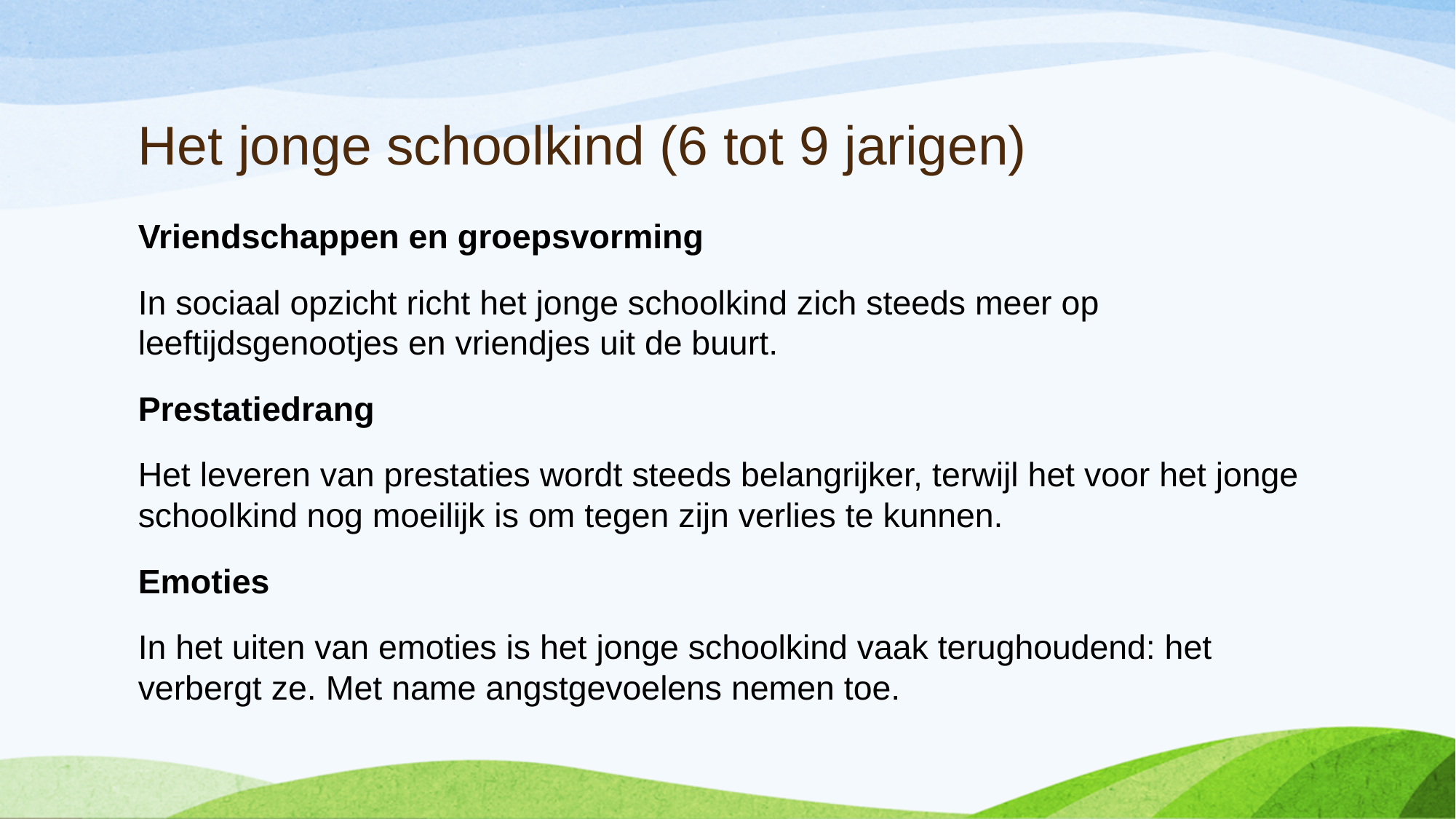

# Het jonge schoolkind (6 tot 9 jarigen)
Vriendschappen en groepsvorming
In sociaal opzicht richt het jonge schoolkind zich steeds meer op leeftijdsgenootjes en vriendjes uit de buurt.
Prestatiedrang
Het leveren van prestaties wordt steeds belangrijker, terwijl het voor het jonge schoolkind nog moeilijk is om tegen zijn verlies te kunnen.
Emoties
In het uiten van emoties is het jonge schoolkind vaak terughoudend: het verbergt ze. Met name angstgevoelens nemen toe.